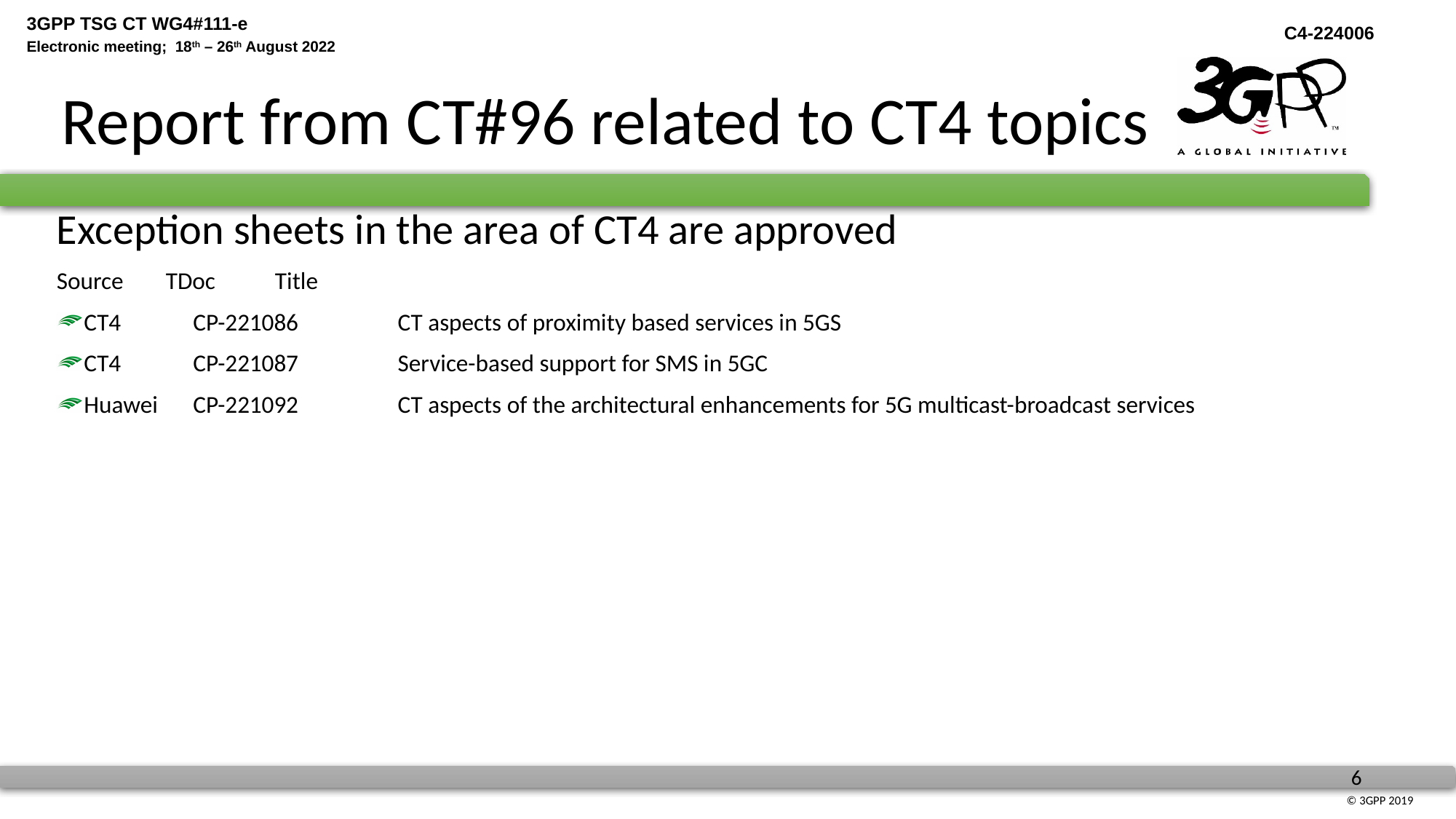

# Report from CT#96 related to CT4 topics
Exception sheets in the area of CT4 are approved
Source	TDoc	Title
CT4	CP-221086	CT aspects of proximity based services in 5GS
CT4	CP-221087	Service-based support for SMS in 5GC
Huawei	CP-221092	CT aspects of the architectural enhancements for 5G multicast-broadcast services